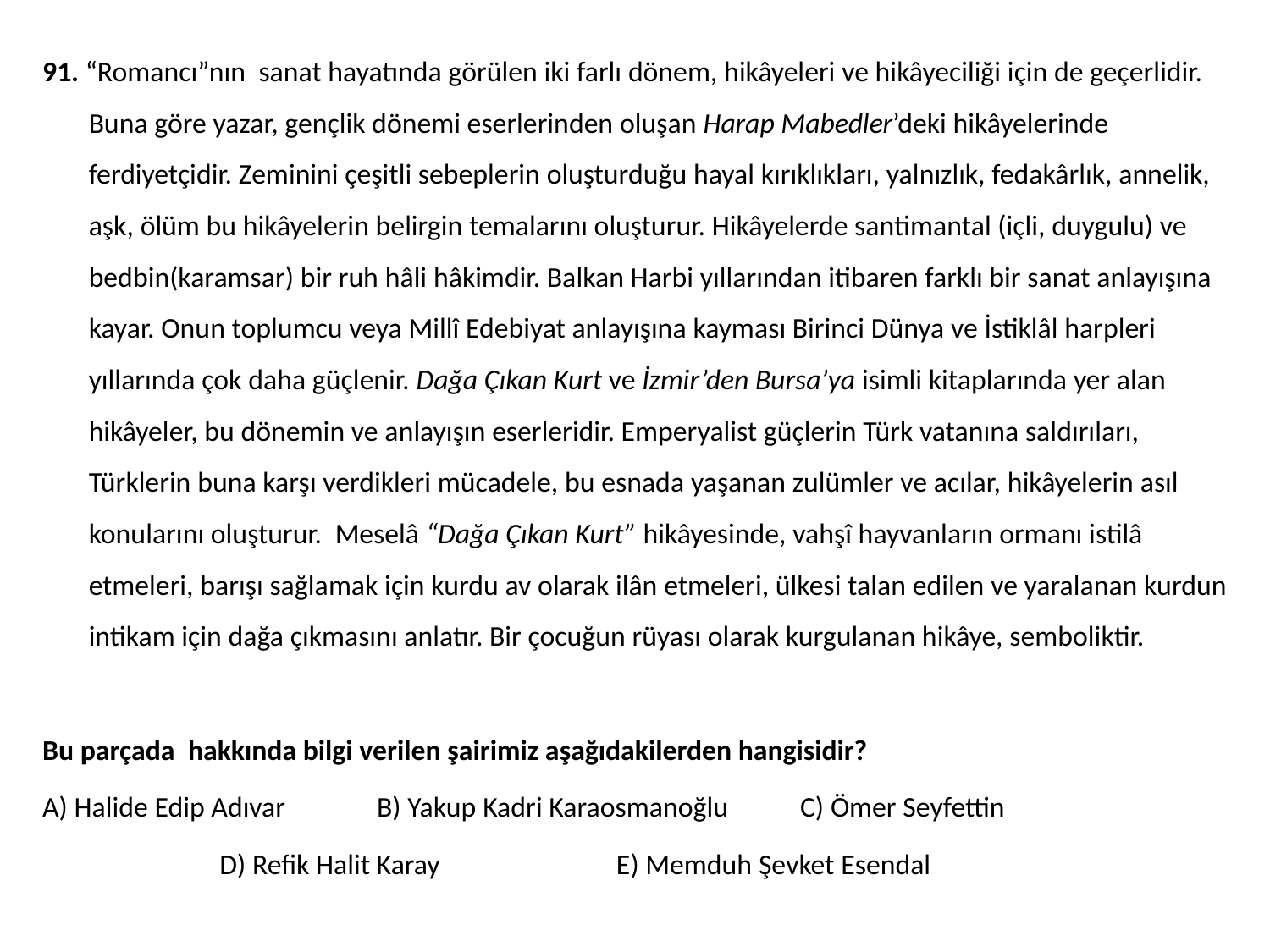

91. “Romancı”nın  sanat hayatında görülen iki farlı dönem, hikâyeleri ve hikâyeciliği için de geçerlidir. Buna göre yazar, gençlik dönemi eserlerinden oluşan Harap Mabedler’deki hikâyelerinde ferdiyetçidir. Zeminini çeşitli sebeplerin oluşturduğu hayal kırıklıkları, yalnızlık, fedakârlık, annelik, aşk, ölüm bu hikâyelerin belirgin temalarını oluşturur. Hikâyelerde santimantal (içli, duygulu) ve bedbin(karamsar) bir ruh hâli hâkimdir. Balkan Harbi yıllarından itibaren farklı bir sanat anlayışına kayar. Onun toplumcu veya Millî Edebiyat anlayışına kayması Birinci Dünya ve İstiklâl harpleri yıllarında çok daha güçlenir. Dağa Çıkan Kurt ve İzmir’den Bursa’ya isimli kitaplarında yer alan hikâyeler, bu dönemin ve anlayışın eserleridir. Emperyalist güçlerin Türk vatanına saldırıları, Türklerin buna karşı verdikleri mücadele, bu esnada yaşanan zulümler ve acılar, hikâyelerin asıl konularını oluşturur.  Meselâ “Dağa Çıkan Kurt” hikâyesinde, vahşî hayvanların ormanı istilâ etmeleri, barışı sağlamak için kurdu av olarak ilân etmeleri, ülkesi talan edilen ve yaralanan kurdun intikam için dağa çıkmasını anlatır. Bir çocuğun rüyası olarak kurgulanan hikâye, semboliktir.

Bu parçada  hakkında bilgi verilen şairimiz aşağıdakilerden hangisidir?
A) Halide Edip Adıvar              B) Yakup Kadri Karaosmanoğlu           C) Ömer Seyfettin
                           D) Refik Halit Karay                           E) Memduh Şevket Esendal